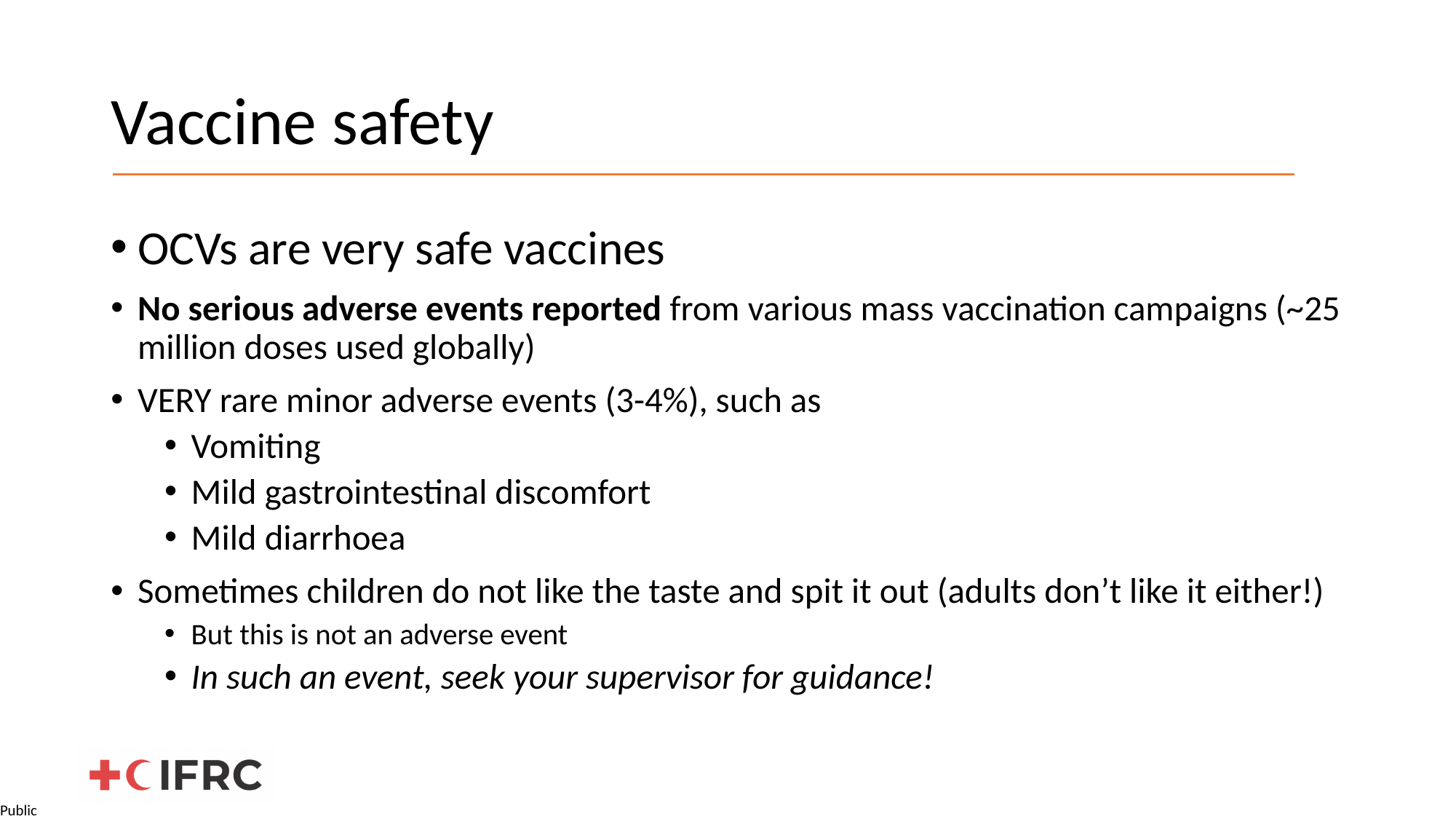

# Vaccine safety
OCVs are very safe vaccines
No serious adverse events reported from various mass vaccination campaigns (~25 million doses used globally)
VERY rare minor adverse events (3-4%), such as
Vomiting
Mild gastrointestinal discomfort
Mild diarrhoea
Sometimes children do not like the taste and spit it out (adults don’t like it either!)
But this is not an adverse event
In such an event, seek your supervisor for guidance!